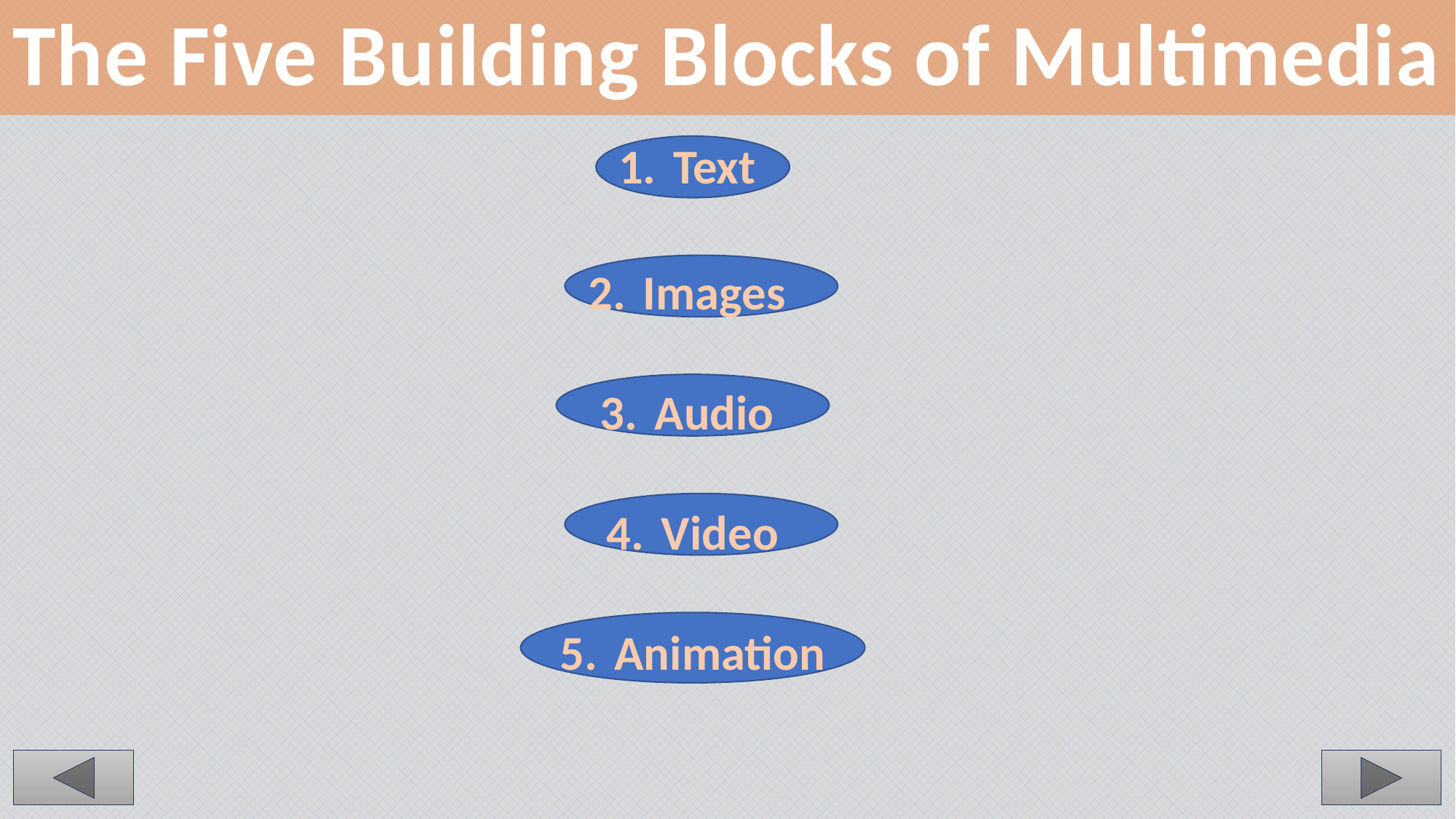

# The Five Building Blocks of Multimedia
Text
Images
Audio
Video
Animation